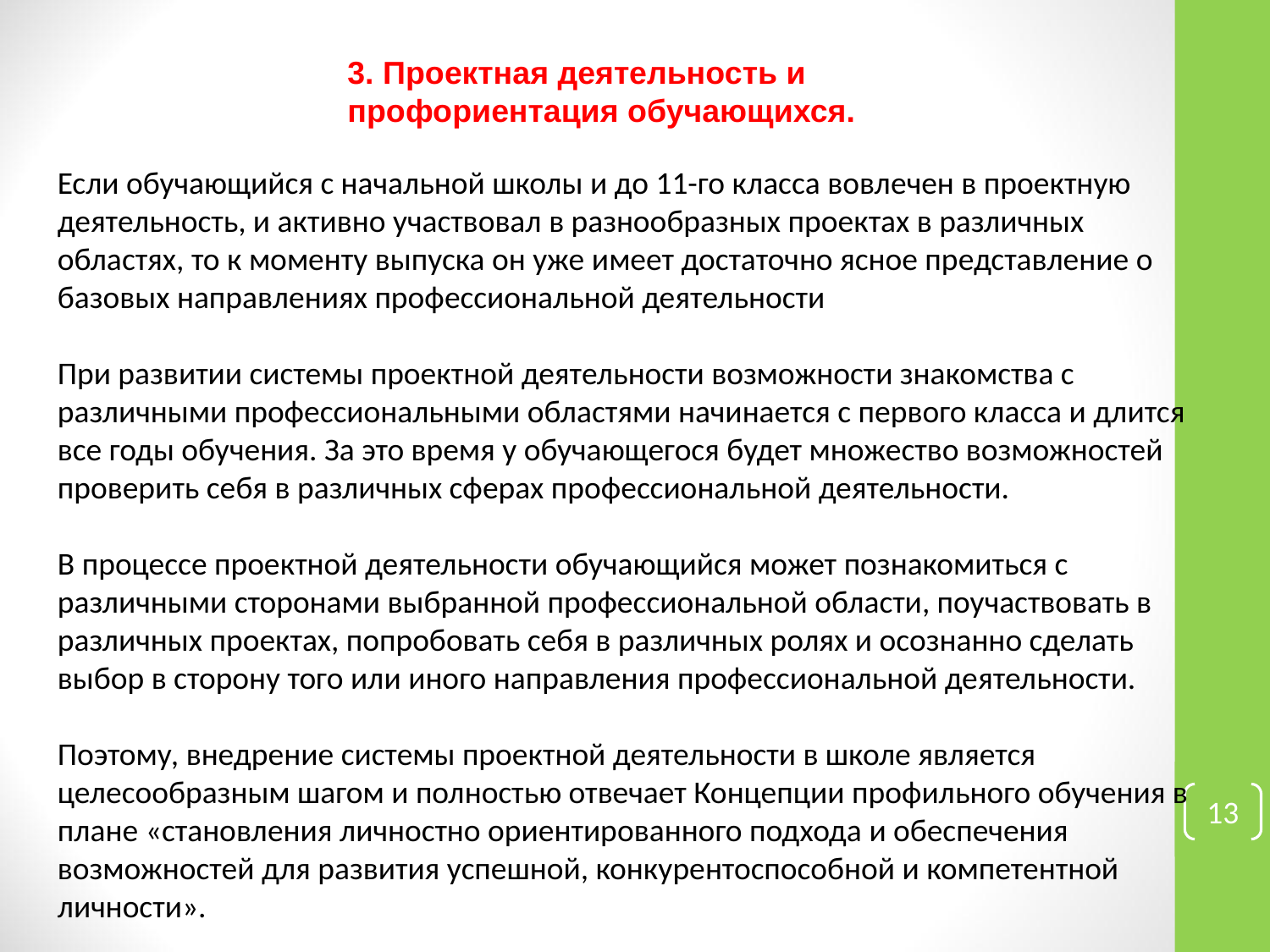

3. Проектная деятельность и профориентация обучающихся.
Если обучающийся с начальной школы и до 11-го класса вовлечен в проектную деятельность, и активно участвовал в разнообразных проектах в различных областях, то к моменту выпуска он уже имеет достаточно ясное представление о базовых направлениях профессиональной деятельности

При развитии системы проектной деятельности возможности знакомства с различными профессиональными областями начинается с первого класса и длится все годы обучения. За это время у обучающегося будет множество возможностей проверить себя в различных сферах профессиональной деятельности.
В процессе проектной деятельности обучающийся может познакомиться с различными сторонами выбранной профессиональной области, поучаствовать в различных проектах, попробовать себя в различных ролях и осознанно сделать выбор в сторону того или иного направления профессиональной деятельности.
Поэтому, внедрение системы проектной деятельности в школе является целесообразным шагом и полностью отвечает Концепции профильного обучения в плане «становления личностно ориентированного подхода и обеспечения возможностей для развития успешной, конкурентоспособной и компетентной личности».
13